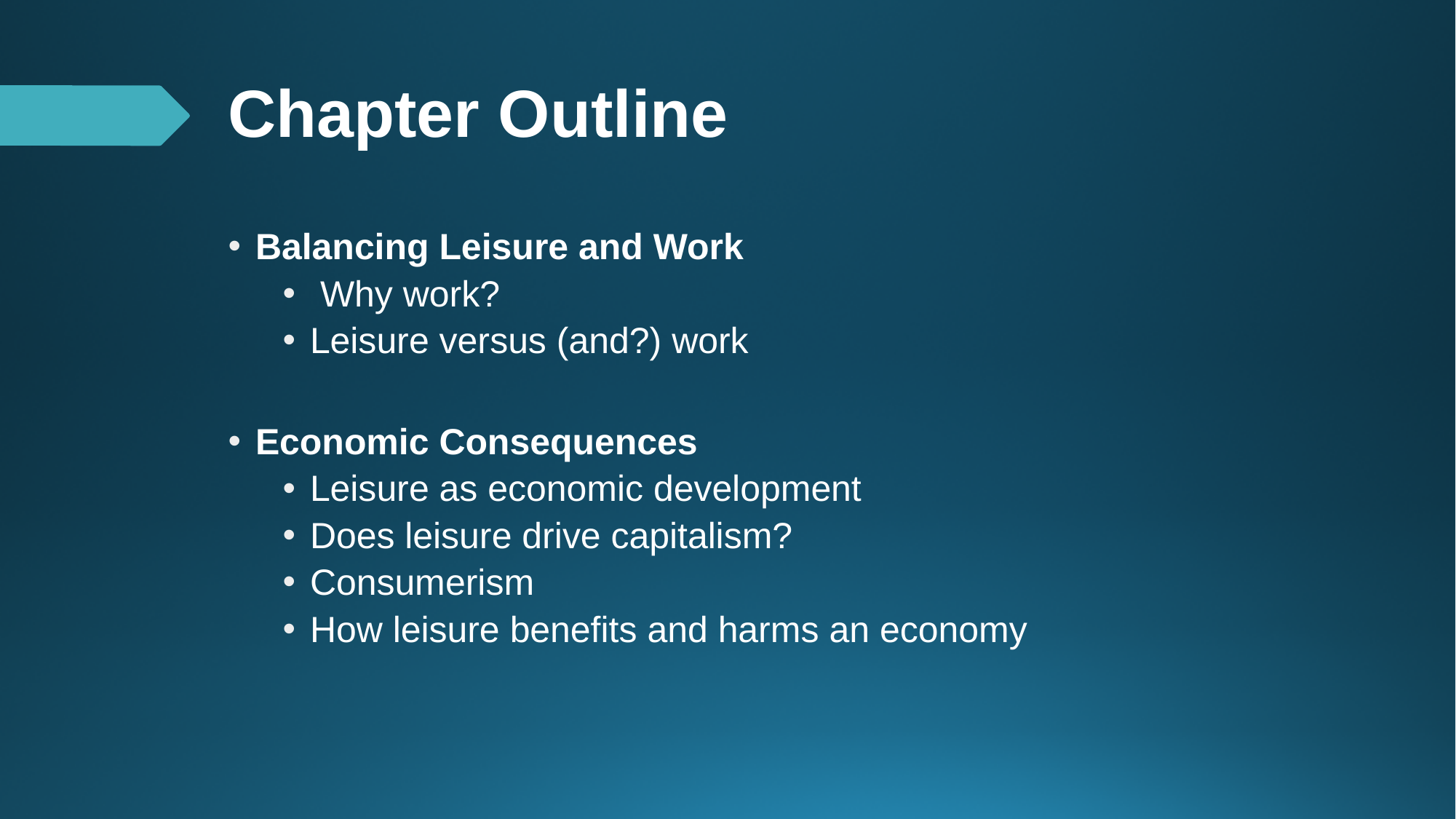

# Chapter Outline
Balancing Leisure and Work
 Why work?
Leisure versus (and?) work

Economic Consequences
Leisure as economic development
Does leisure drive capitalism?
Consumerism
How leisure benefits and harms an economy